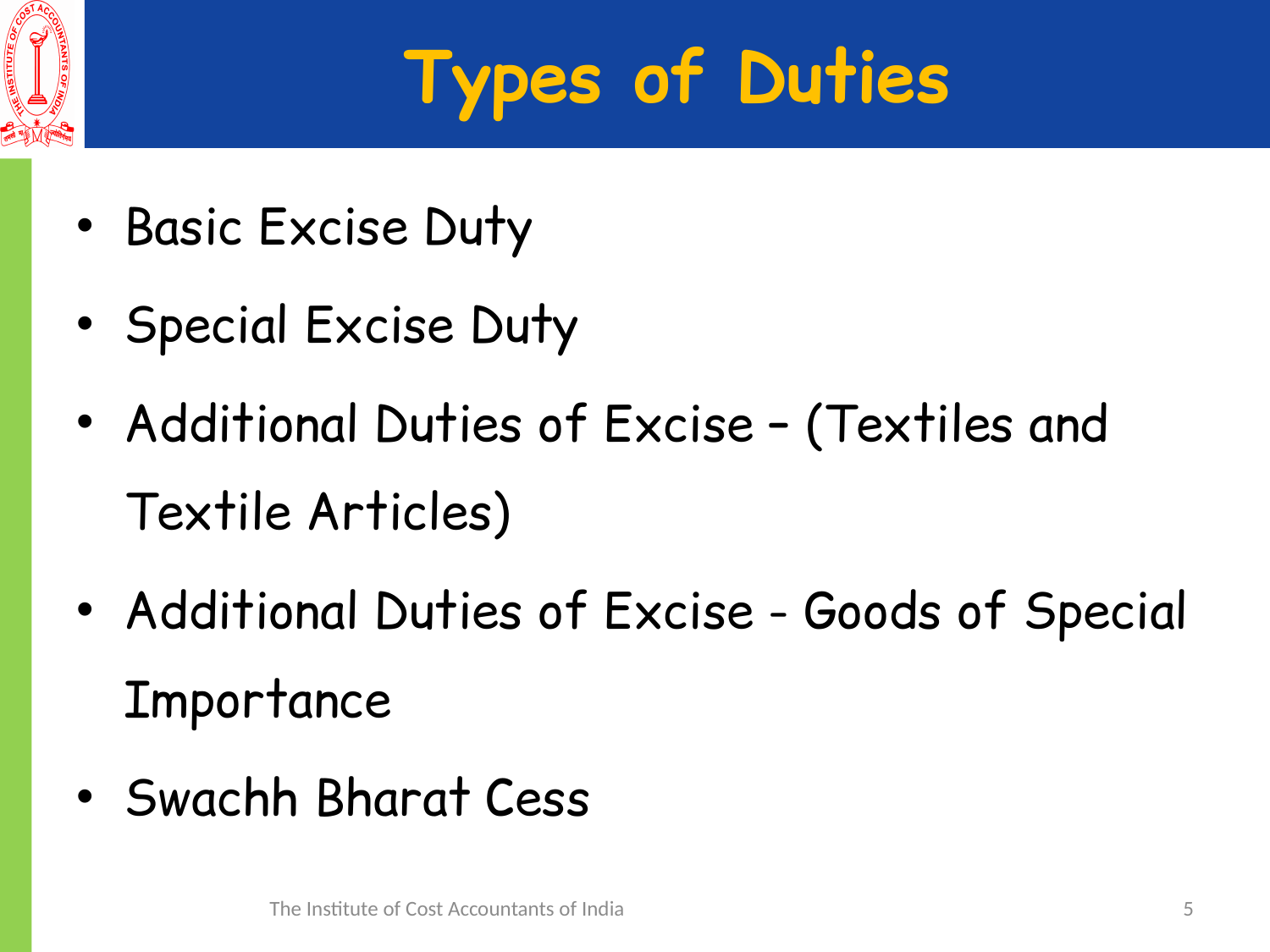

# Types of Duties
Basic Excise Duty
Special Excise Duty
Additional Duties of Excise – (Textiles and Textile Articles)
Additional Duties of Excise - Goods of Special Importance
Swachh Bharat Cess
The Institute of Cost Accountants of India
5